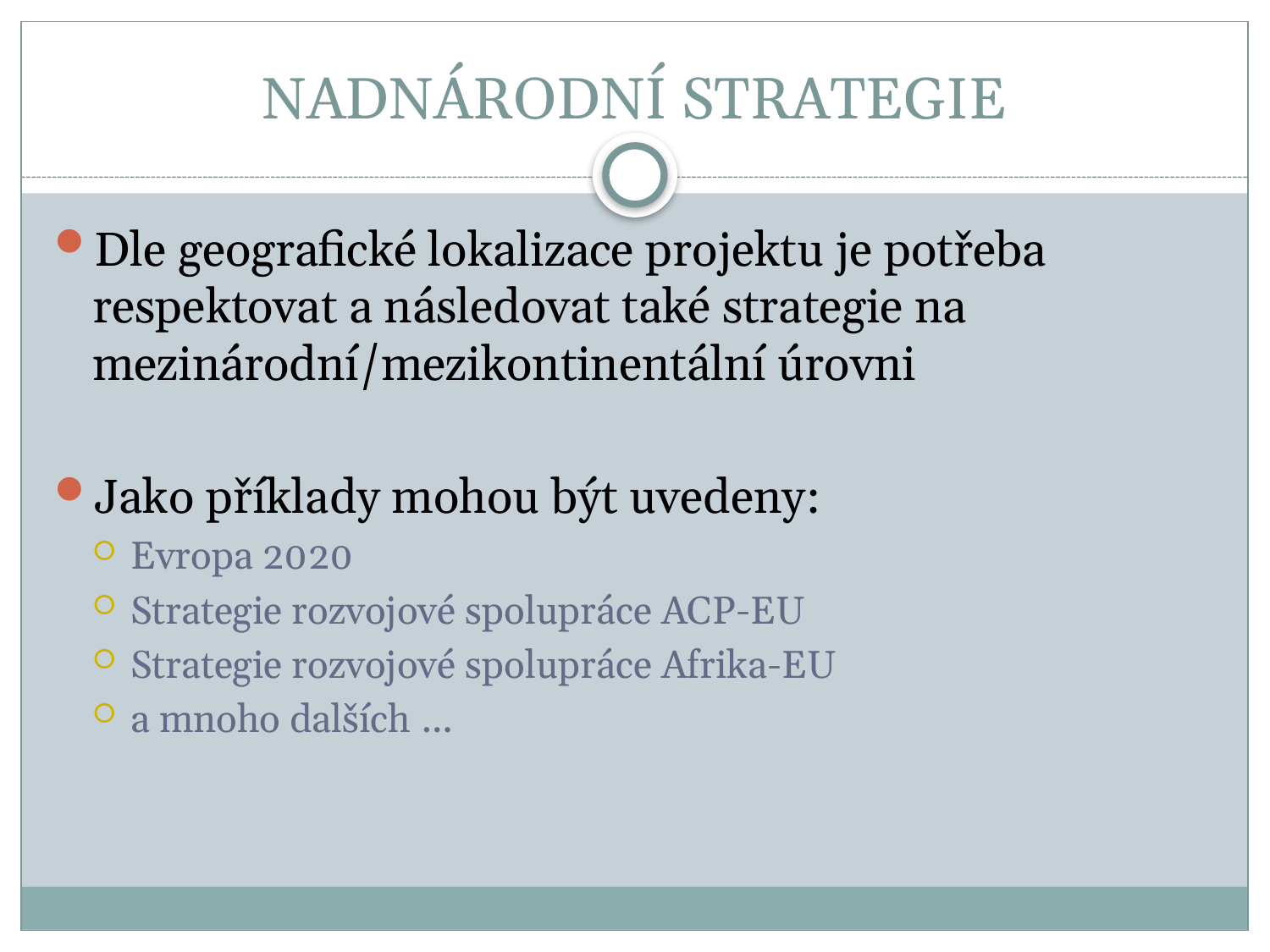

# NADNÁRODNÍ STRATEGIE
Dle geografické lokalizace projektu je potřeba respektovat a následovat také strategie na mezinárodní/mezikontinentální úrovni

Jako příklady mohou být uvedeny:
Evropa 2020
Strategie rozvojové spolupráce ACP-EU
Strategie rozvojové spolupráce Afrika-EU
a mnoho dalších …